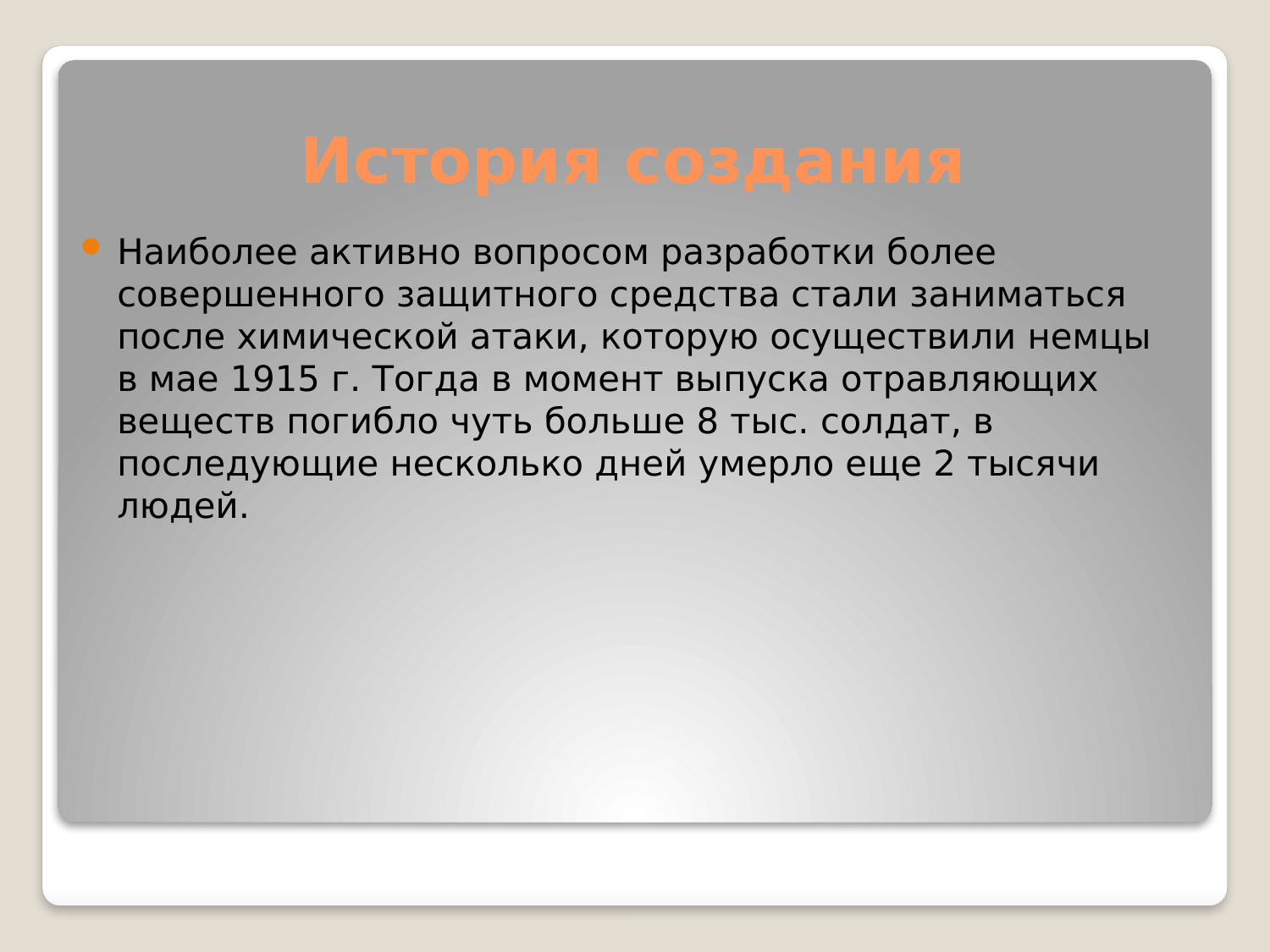

Наиболее активно вопросом разработки более совершенного защитного средства стали заниматься после химической атаки, которую осуществили немцы в мае 1915 г. Тогда в момент выпуска отравляющих веществ погибло чуть больше 8 тыс. солдат, в последующие несколько дней умерло еще 2 тысячи людей.
# История создания
Наиболее активно вопросом разработки более совершенного защитного средства стали заниматься после химической атаки, которую осуществили немцы в мае 1915 г. Тогда в момент выпуска отравляющих веществ погибло чуть больше 8 тыс. солдат, в последующие несколько дней умерло еще 2 тысячи людей.